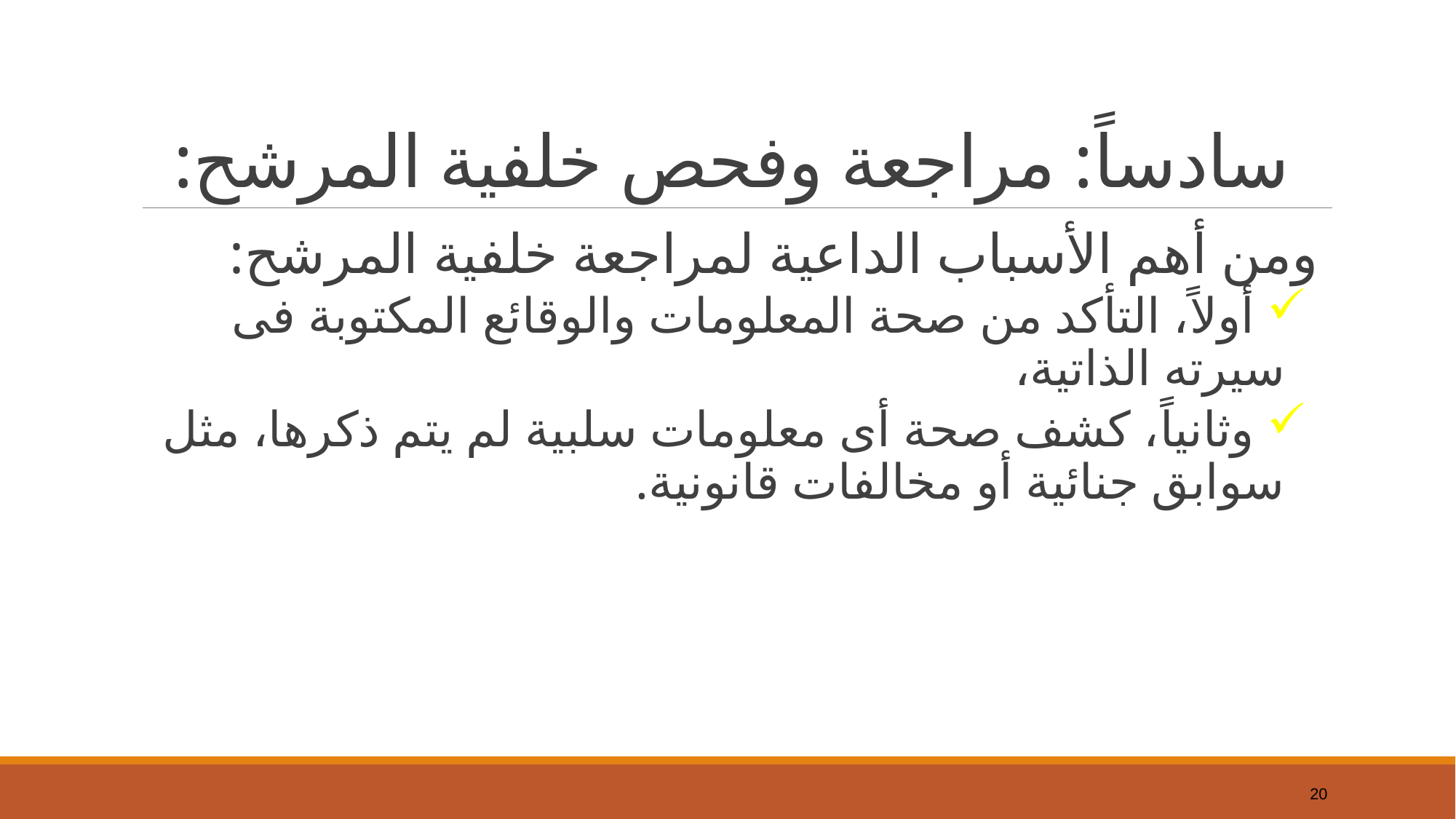

# سادساً: مراجعة وفحص خلفية المرشح:
ومن أهم الأسباب الداعية لمراجعة خلفية المرشح:
 أولاً، التأكد من صحة المعلومات والوقائع المكتوبة فى سيرته الذاتية،
 وثانياً، كشف صحة أى معلومات سلبية لم يتم ذكرها، مثل سوابق جنائية أو مخالفات قانونية.
20